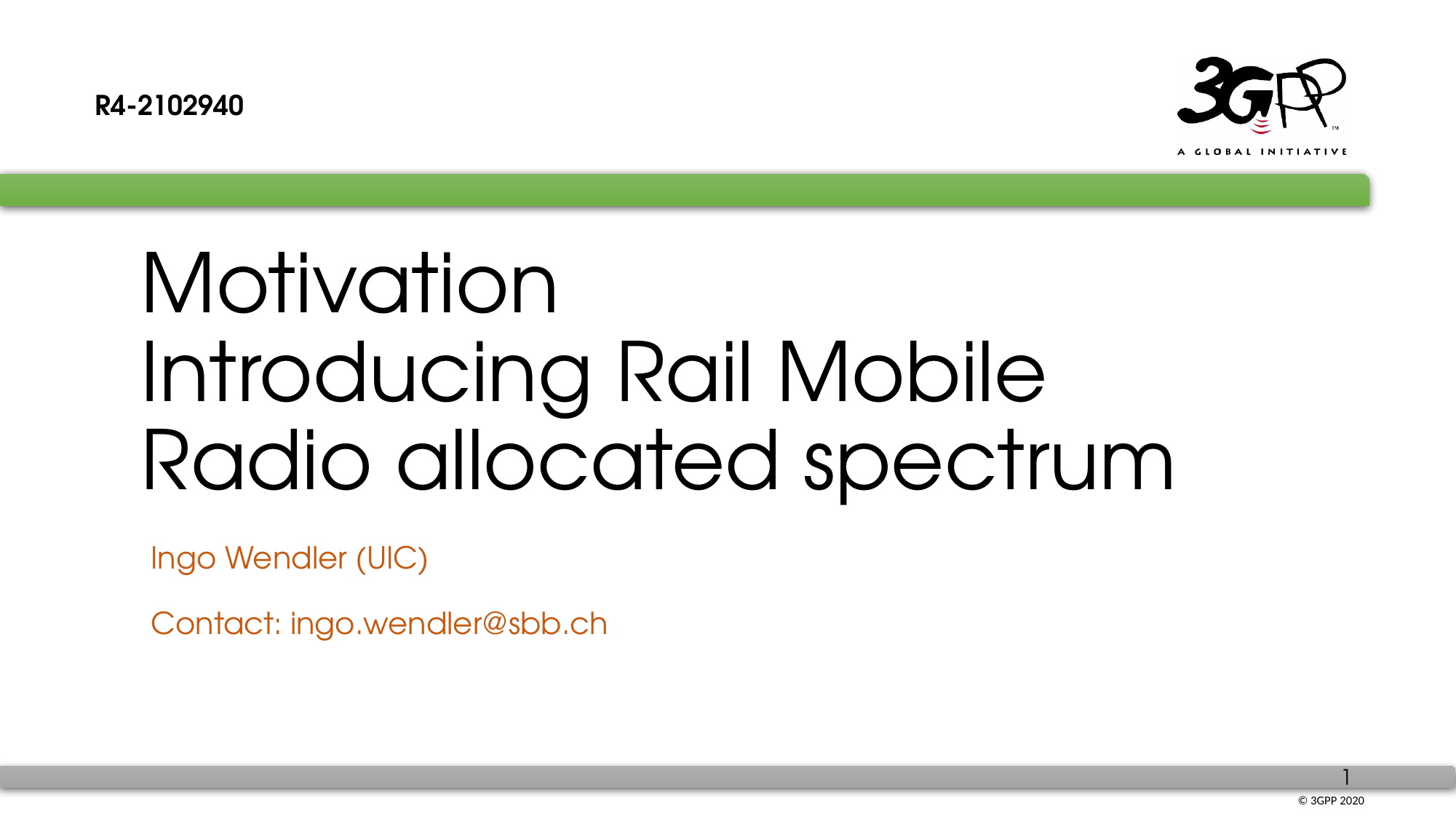

R4-2102940
# Motivation Introducing Rail Mobile Radio allocated spectrum
Ingo Wendler (UIC)

Contact: ingo.wendler@sbb.ch